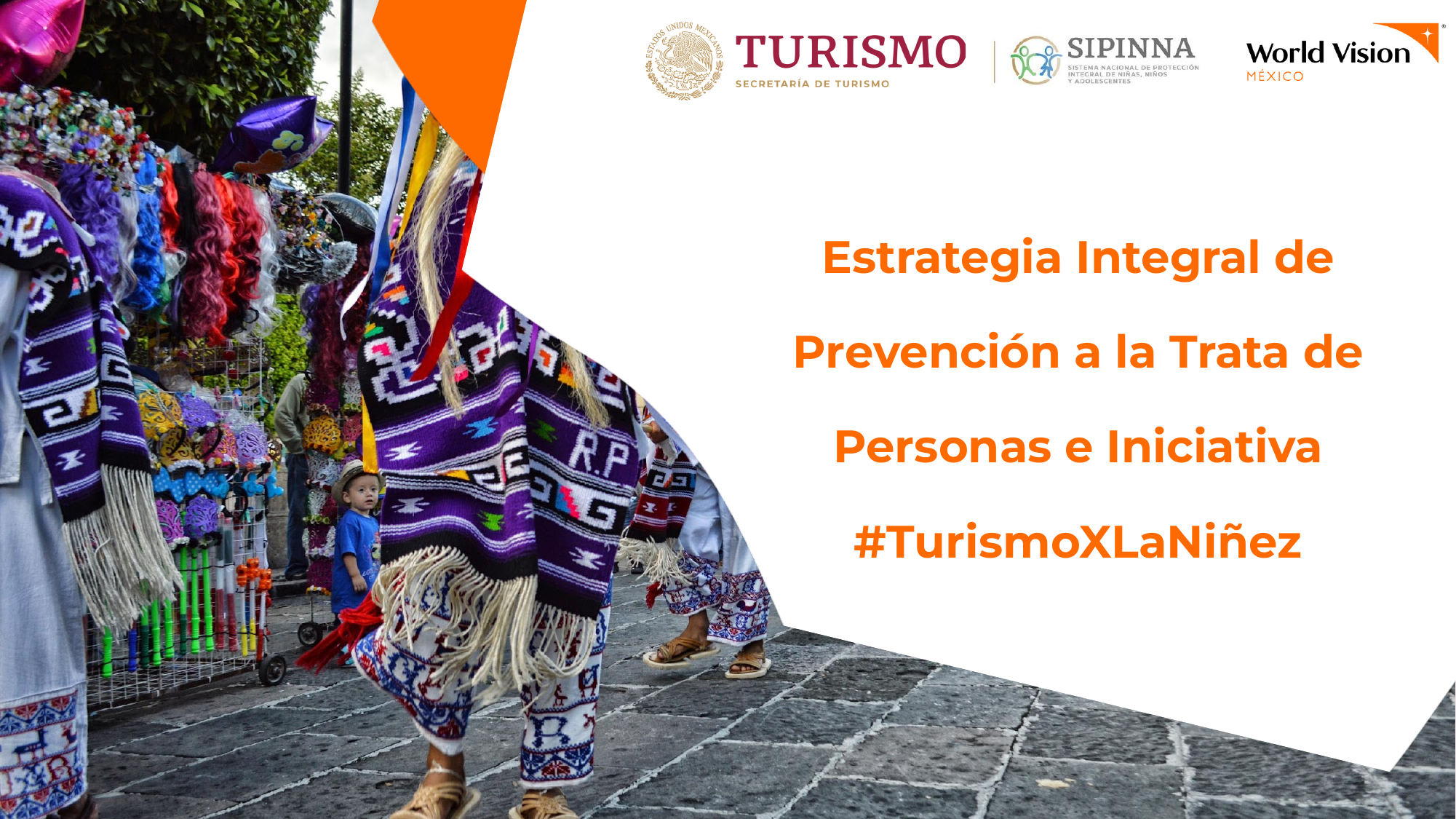

Estrategia Integral de Prevención a la Trata de Personas e Iniciativa #TurismoXLaNiñez